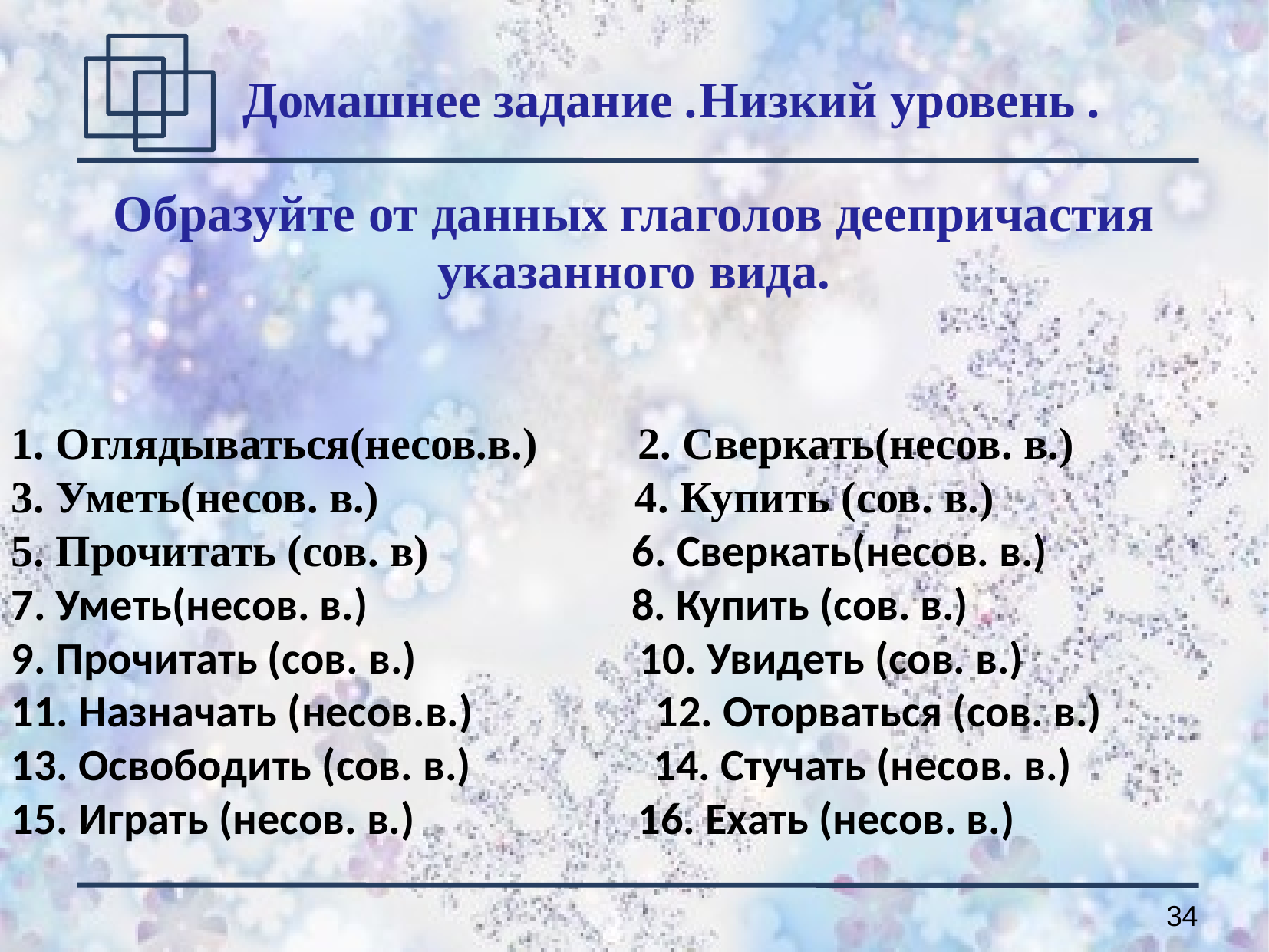

Домашнее задание .Низкий уровень .

Образуйте от данных глаголов деепричастия указанного вида.

1. Оглядываться(несов.в.)         2. Сверкать(несов. в.)
3. Уметь(несов. в.)                       4. Купить (сов. в.)
5. Прочитать (сов. в)                    6. Сверкать(несов. в.)
7. Уметь(несов. в.)                          8. Купить (сов. в.)
9. Прочитать (сов. в.)                      10. Увидеть (сов. в.)
11. Назначать (несов.в.)                  12. Оторваться (сов. в.)
13. Освободить (сов. в.)                  14. Стучать (несов. в.)
15. Играть (несов. в.)                      16. Ехать (несов. в.)